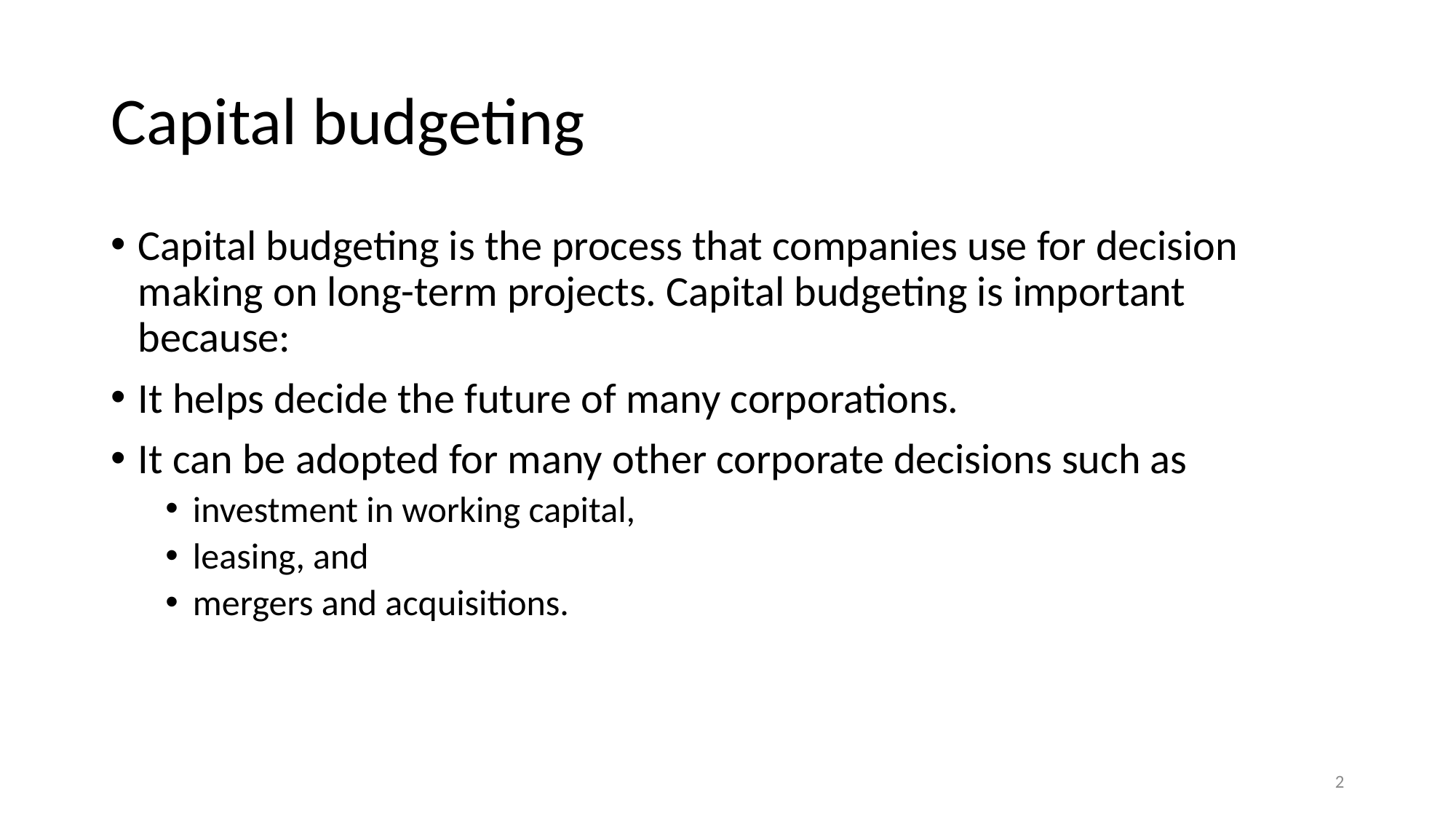

# Capital budgeting
Capital budgeting is the process that companies use for decision making on long-term projects. Capital budgeting is important because:
It helps decide the future of many corporations.
It can be adopted for many other corporate decisions such as
investment in working capital,
leasing, and
mergers and acquisitions.
2